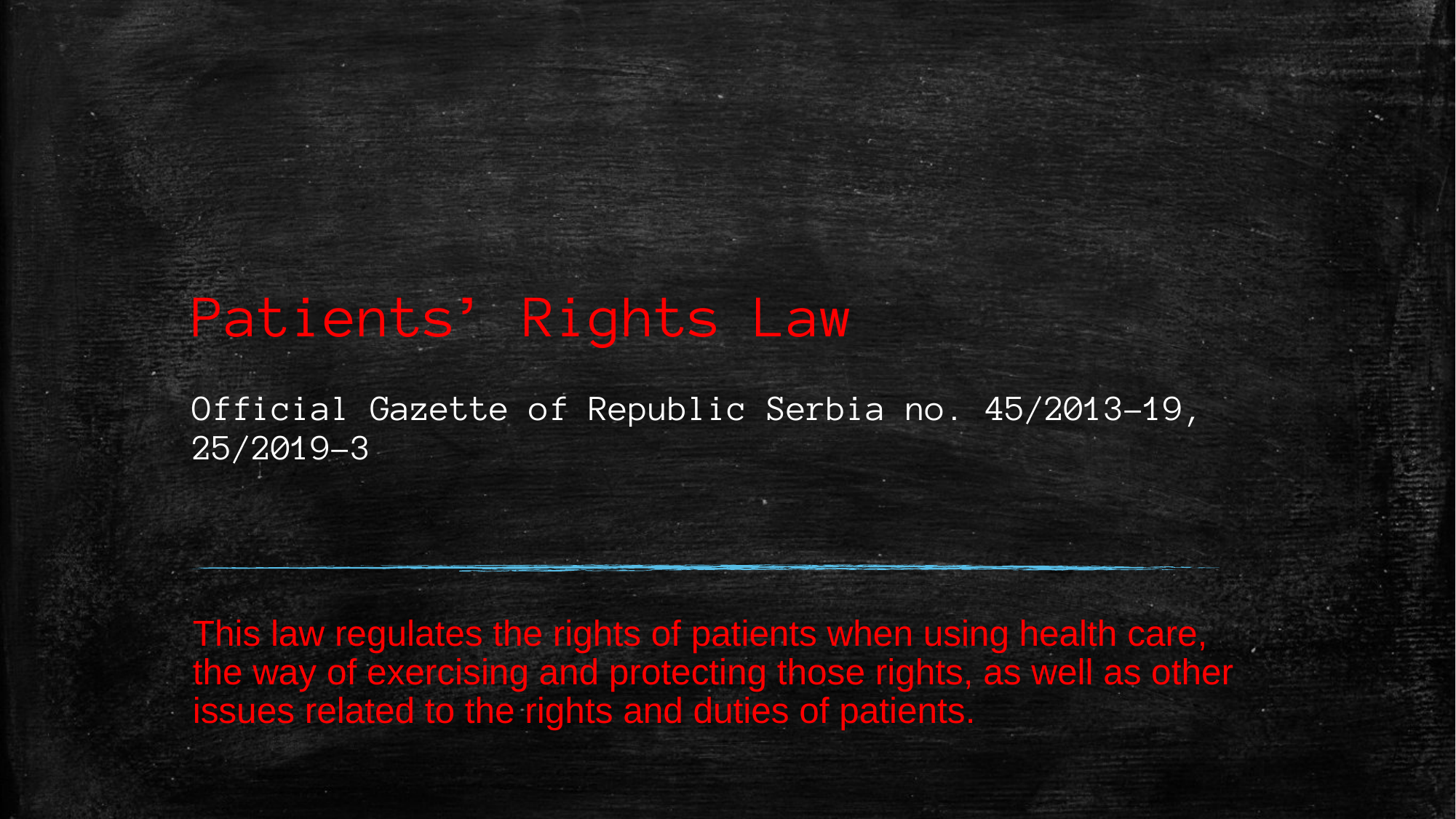

# Patients’ Rights Law Official Gazette of Republic Serbia no. 45/2013-19, 25/2019-3
This law regulates the rights of patients when using health care, the way of exercising and protecting those rights, as well as other issues related to the rights and duties of patients.